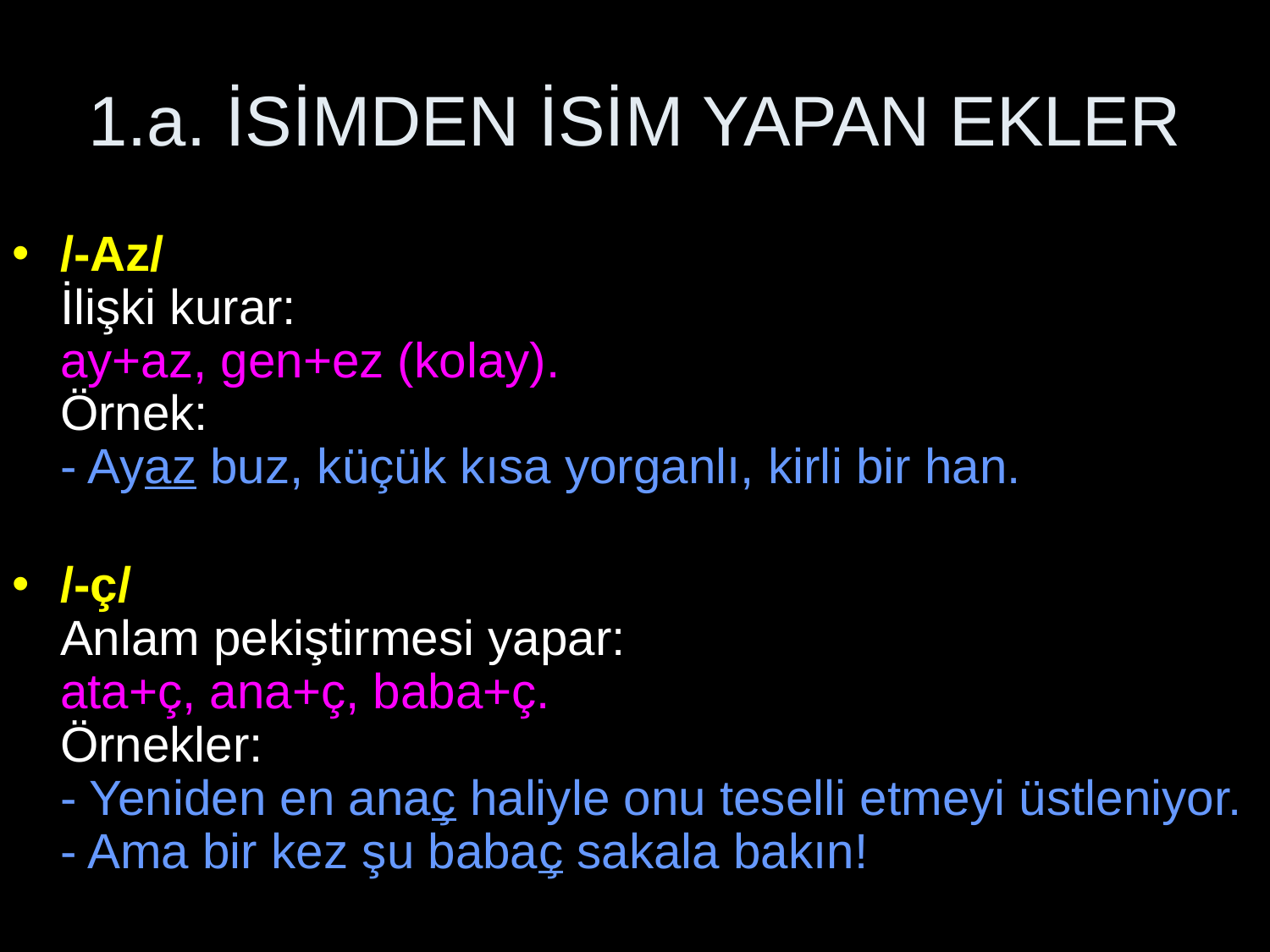

# 1.a. İSİMDEN İSİM YAPAN EKLER
/-Az/
İlişki kurar:
ay+az, gen+ez (kolay).
Örnek:
- Ayaz buz, küçük kısa yorganlı, kirli bir han.
/-ç/
Anlam pekiştirmesi yapar:
ata+ç, ana+ç, baba+ç.
Örnekler:
- Yeniden en anaç haliyle onu teselli etmeyi üstleniyor.
- Ama bir kez şu babaç sakala bakın!